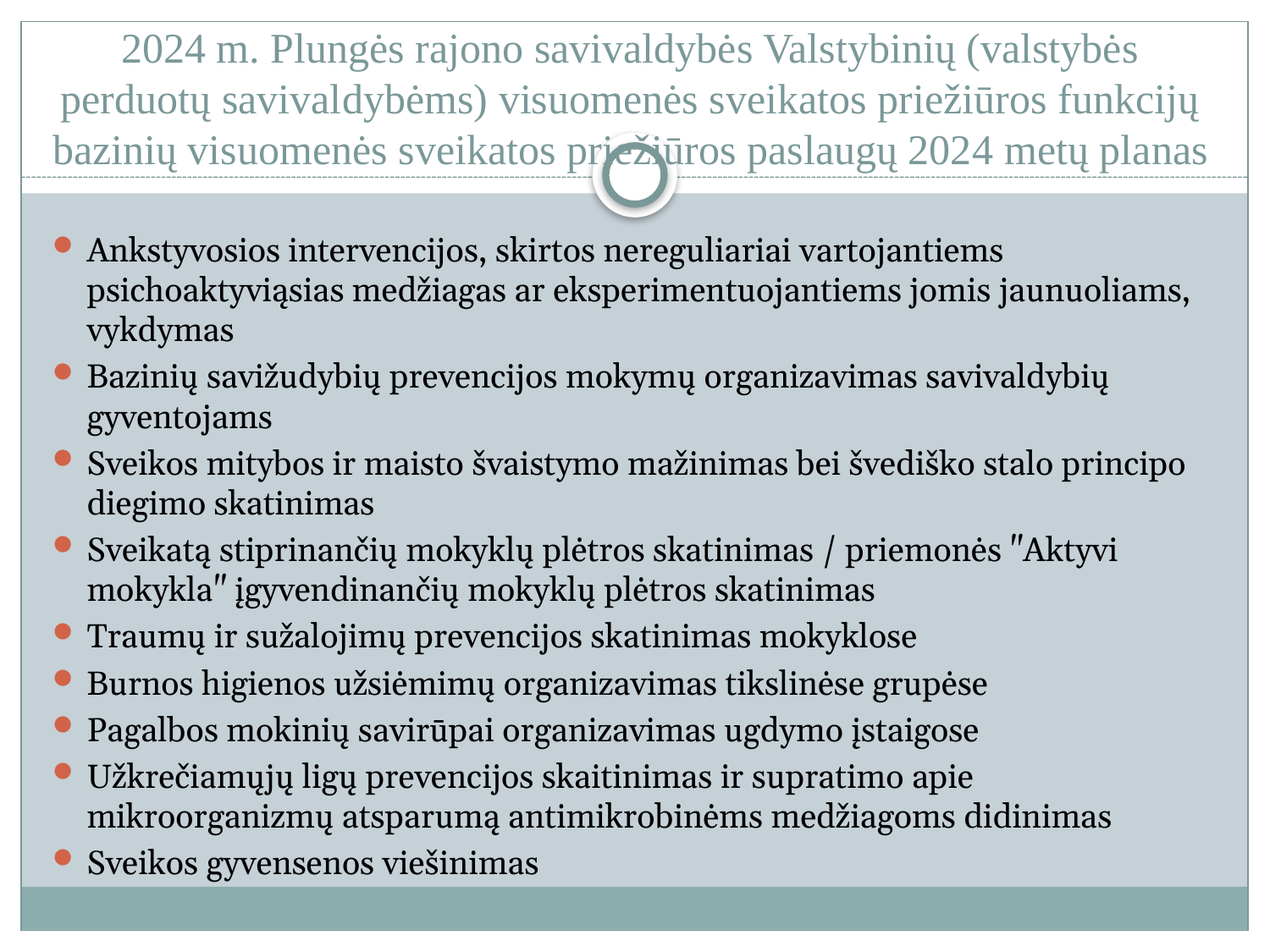

# 2024 m. Plungės rajono savivaldybės Valstybinių (valstybės perduotų savivaldybėms) visuomenės sveikatos priežiūros funkcijų bazinių visuomenės sveikatos priežiūros paslaugų 2024 metų planas
Ankstyvosios intervencijos, skirtos nereguliariai vartojantiems psichoaktyviąsias medžiagas ar eksperimentuojantiems jomis jaunuoliams, vykdymas
Bazinių savižudybių prevencijos mokymų organizavimas savivaldybių gyventojams
Sveikos mitybos ir maisto švaistymo mažinimas bei švediško stalo principo diegimo skatinimas
Sveikatą stiprinančių mokyklų plėtros skatinimas / priemonės "Aktyvi mokykla" įgyvendinančių mokyklų plėtros skatinimas
Traumų ir sužalojimų prevencijos skatinimas mokyklose
Burnos higienos užsiėmimų organizavimas tikslinėse grupėse
Pagalbos mokinių savirūpai organizavimas ugdymo įstaigose
Užkrečiamųjų ligų prevencijos skaitinimas ir supratimo apie mikroorganizmų atsparumą antimikrobinėms medžiagoms didinimas
Sveikos gyvensenos viešinimas